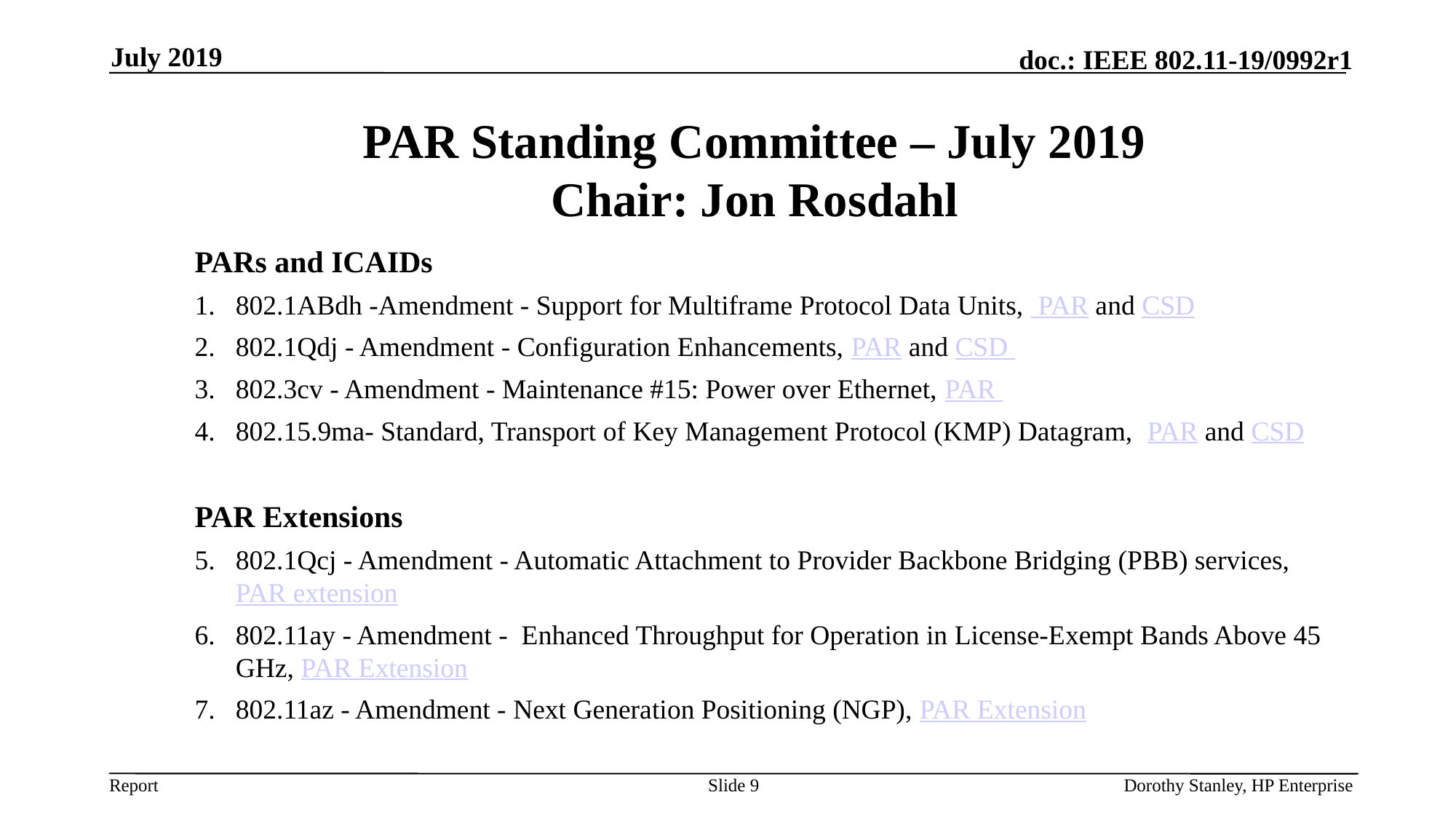

July 2019

# PAR Standing Committee – July 2019 Chair: Jon Rosdahl
PARs and ICAIDs
802.1ABdh -Amendment - Support for Multiframe Protocol Data Units,  PAR and CSD
802.1Qdj - Amendment - Configuration Enhancements, PAR and CSD
802.3cv - Amendment - Maintenance #15: Power over Ethernet, PAR
802.15.9ma- Standard, Transport of Key Management Protocol (KMP) Datagram,  PAR and CSD

PAR Extensions
802.1Qcj - Amendment - Automatic Attachment to Provider Backbone Bridging (PBB) services, PAR extension
802.11ay - Amendment -  Enhanced Throughput for Operation in License-Exempt Bands Above 45 GHz, PAR Extension
802.11az - Amendment - Next Generation Positioning (NGP), PAR Extension

Slide 9
Dorothy Stanley, HP Enterprise